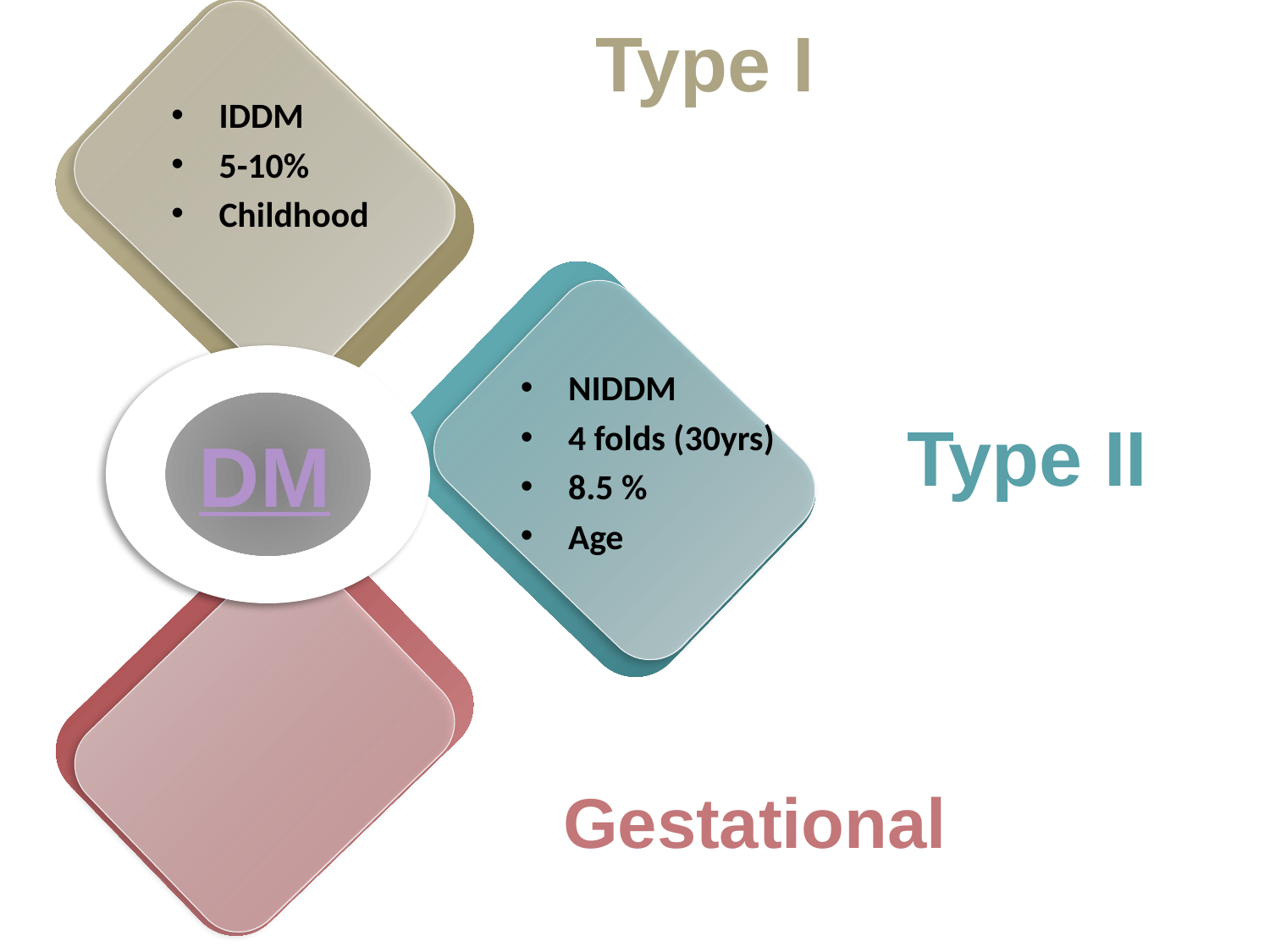

Type I

IDDM
5-10%
Childhood

NIDDM
4 folds (30yrs)
8.5 %
Age
Type II
DM

Gestational